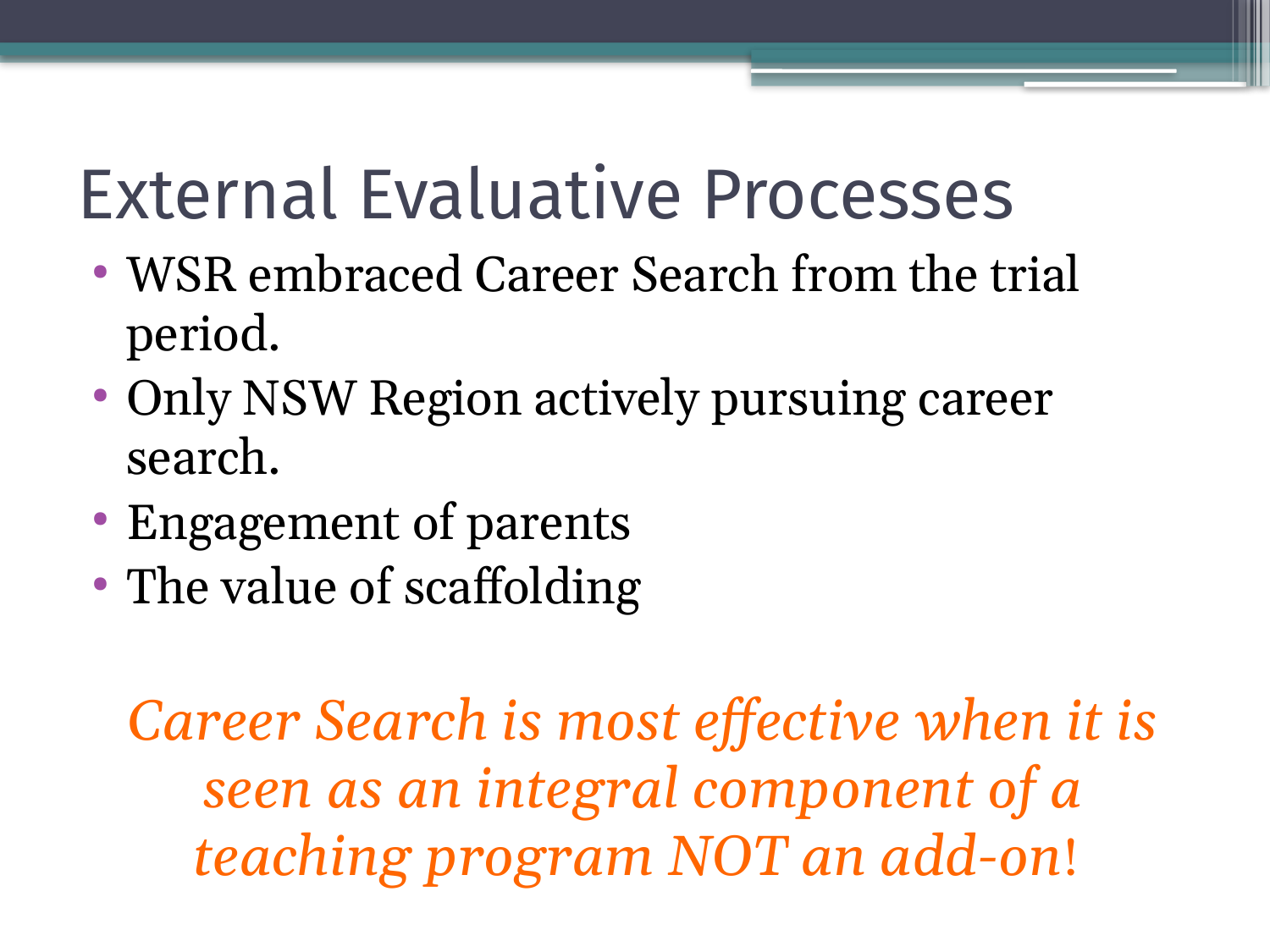

# External Evaluative Processes
WSR embraced Career Search from the trial period.
Only NSW Region actively pursuing career search.
Engagement of parents
The value of scaffolding

Career Search is most effective when it is seen as an integral component of a teaching program NOT an add-on!